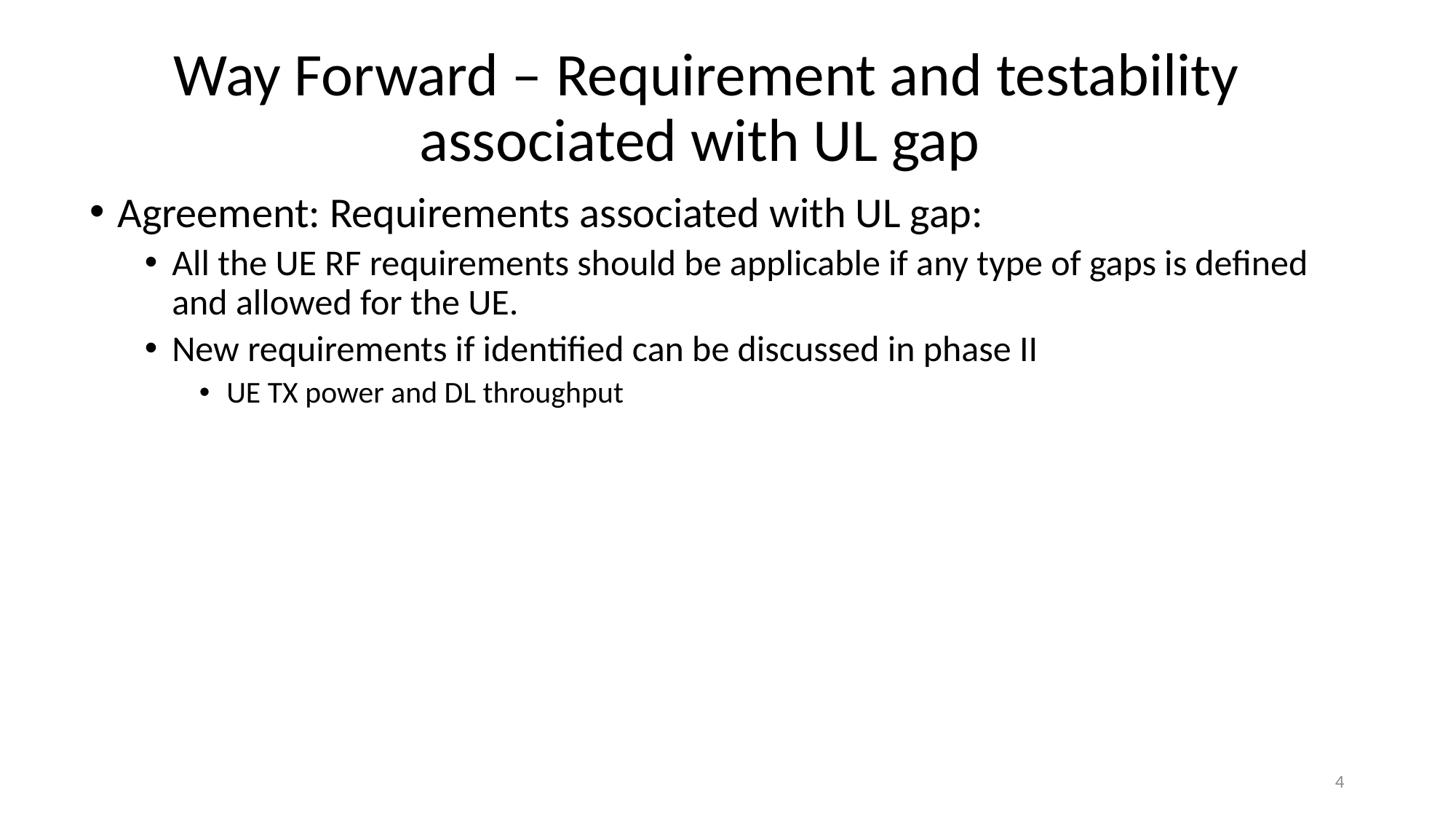

# Way Forward – Requirement and testability associated with UL gap

Agreement: Requirements associated with UL gap:
All the UE RF requirements should be applicable if any type of gaps is defined and allowed for the UE.
New requirements if identified can be discussed in phase II
UE TX power and DL throughput

4